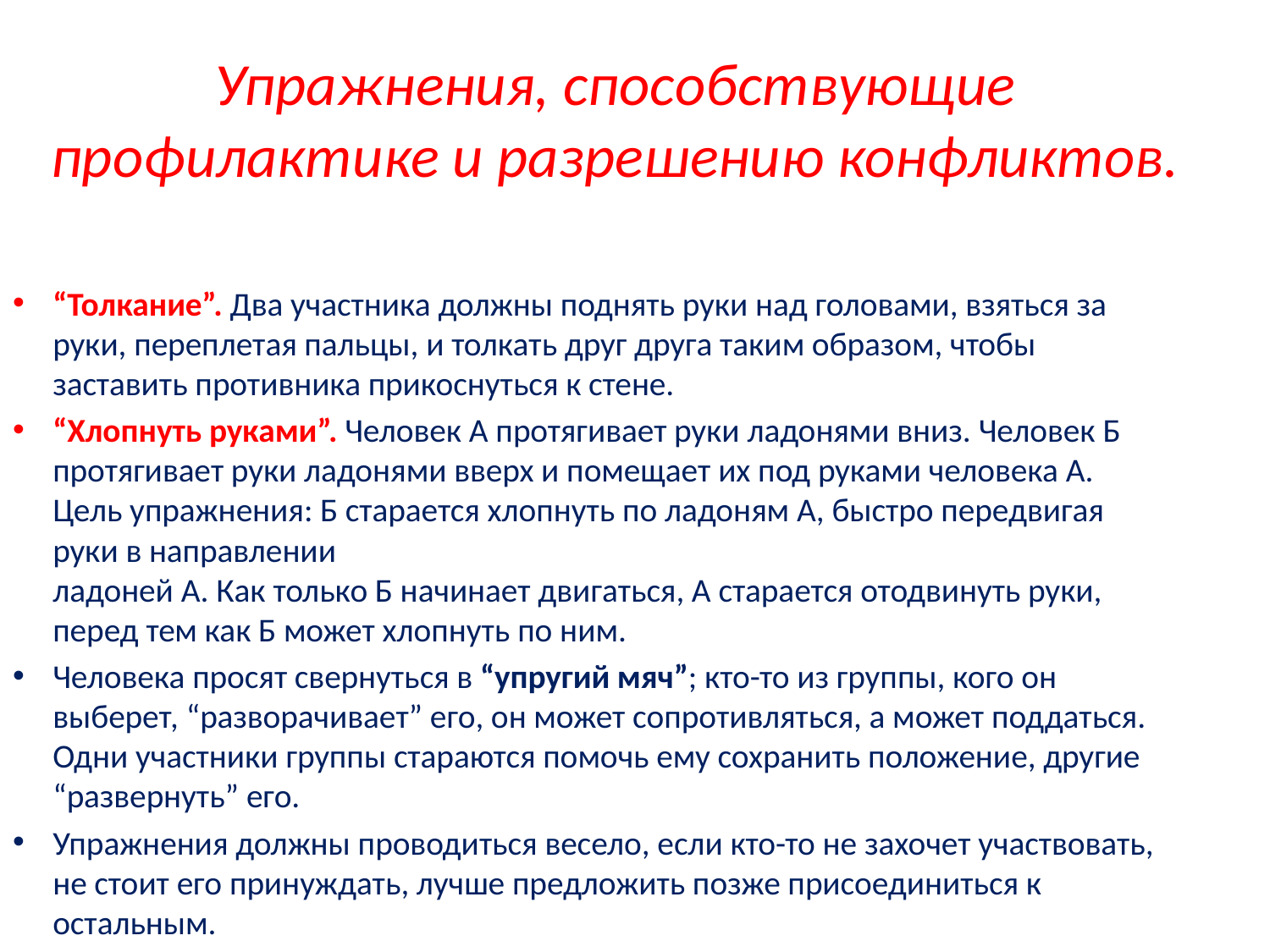

# Упражнения, способствующие профилактике и разрешению конфликтов.
“Толкание”. Два участника должны поднять руки над головами, взяться за руки, переплетая пальцы, и толкать друг друга таким образом, чтобы заставить противника прикоснуться к стене.
“Хлопнуть руками”. Человек А протягивает руки ладонями вниз. Человек Б протягивает руки ладонями вверх и помещает их под руками человека А. Цель упражнения: Б старается хлопнуть по ладоням А, быстро передвигая руки в направлении
ладоней А. Как только Б начинает двигаться, А старается отодвинуть руки, перед тем как Б может хлопнуть по ним.
Человека просят свернуться в “упругий мяч”; кто-то из группы, кого он выберет, “разворачивает” его, он может сопротивляться, а может поддаться. Одни участники группы стараются помочь ему сохранить положение, другие “развернуть” его.
Упражнения должны проводиться весело, если кто-то не захочет участвовать, не стоит его принуждать, лучше предложить позже присоединиться к остальным.